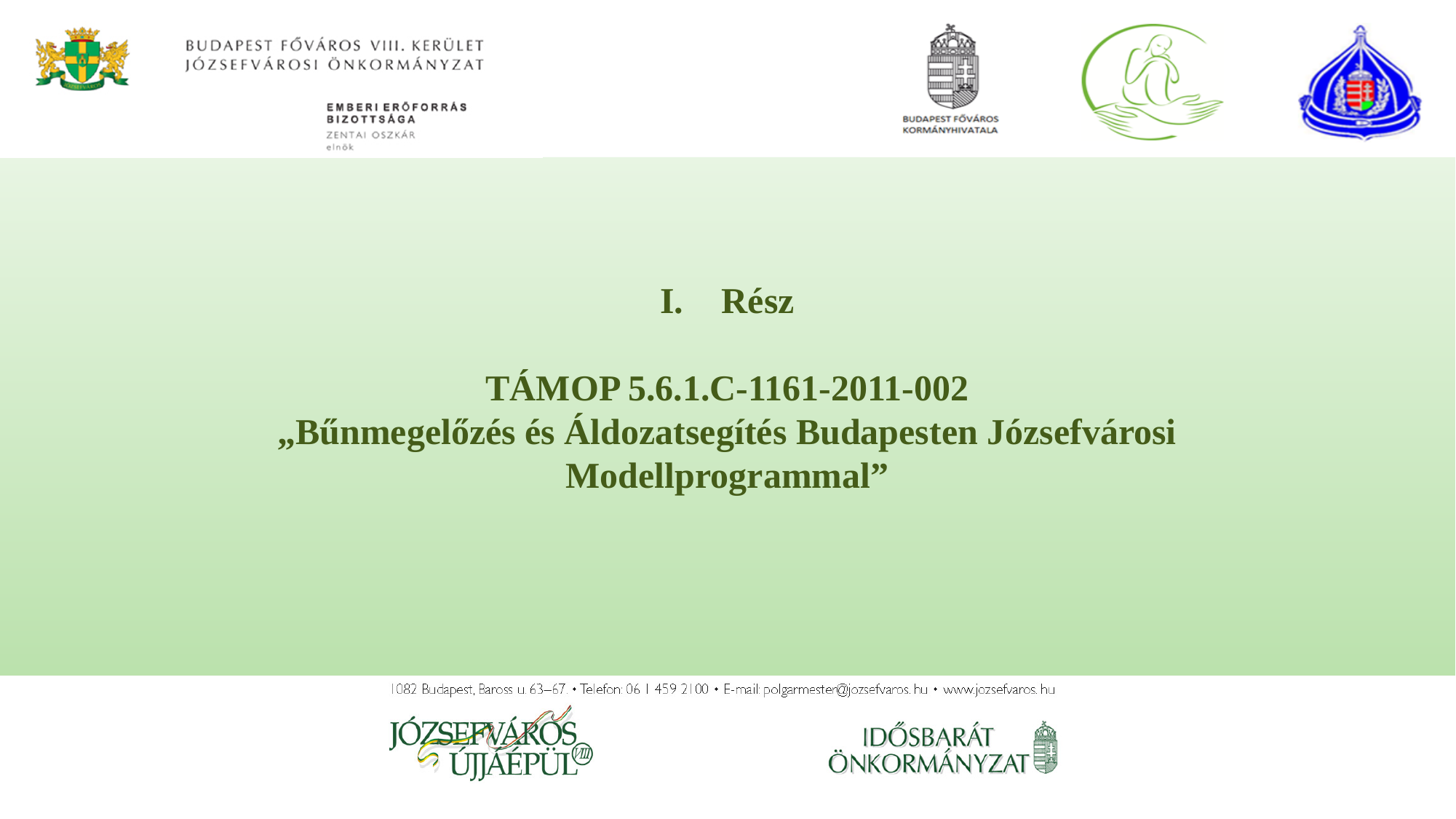

Rész

TÁMOP 5.6.1.C-1161-2011-002
„Bűnmegelőzés és Áldozatsegítés Budapesten Józsefvárosi Modellprogrammal”